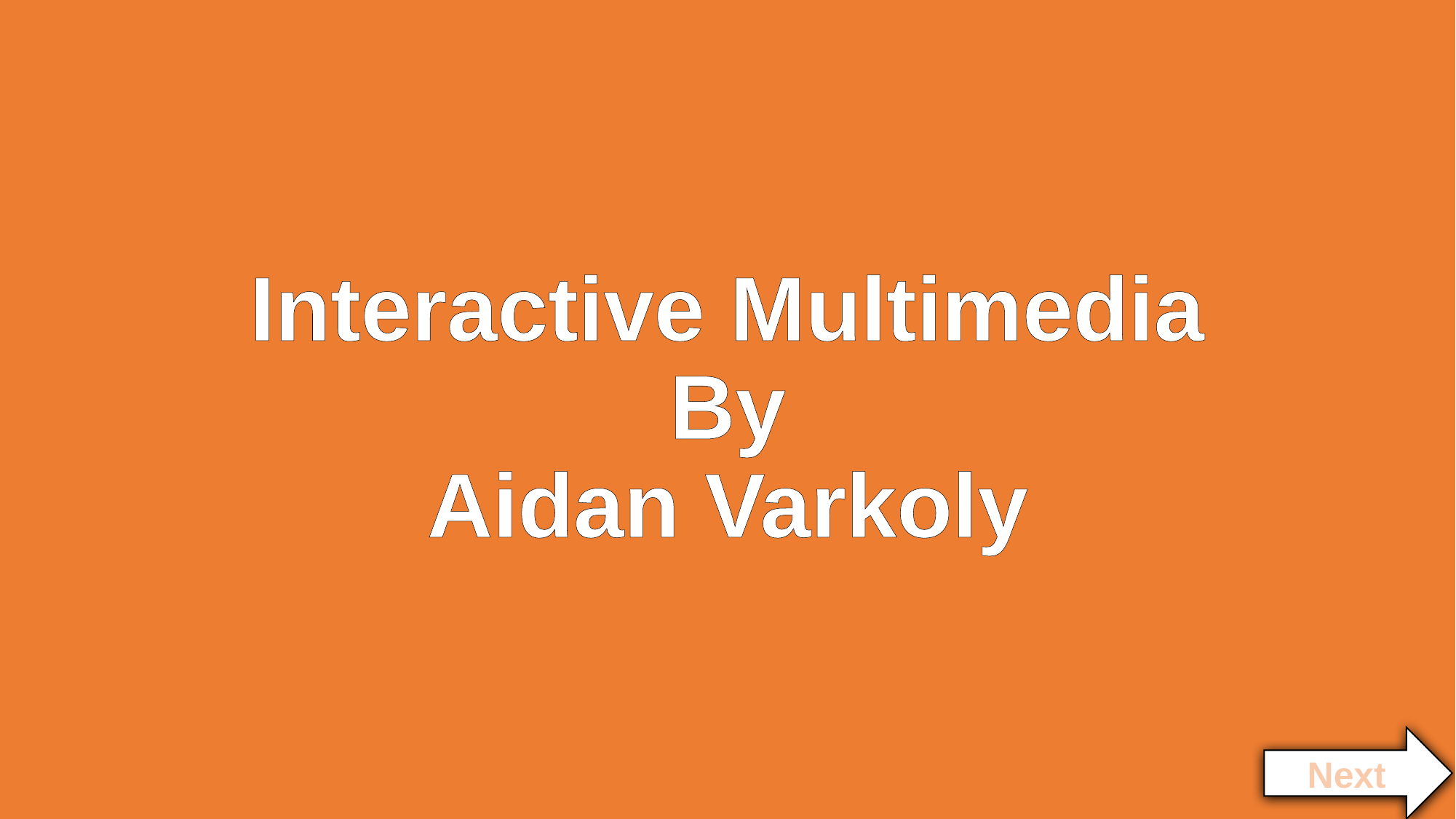

# Interactive Multimedia By Aidan Varkoly
Next